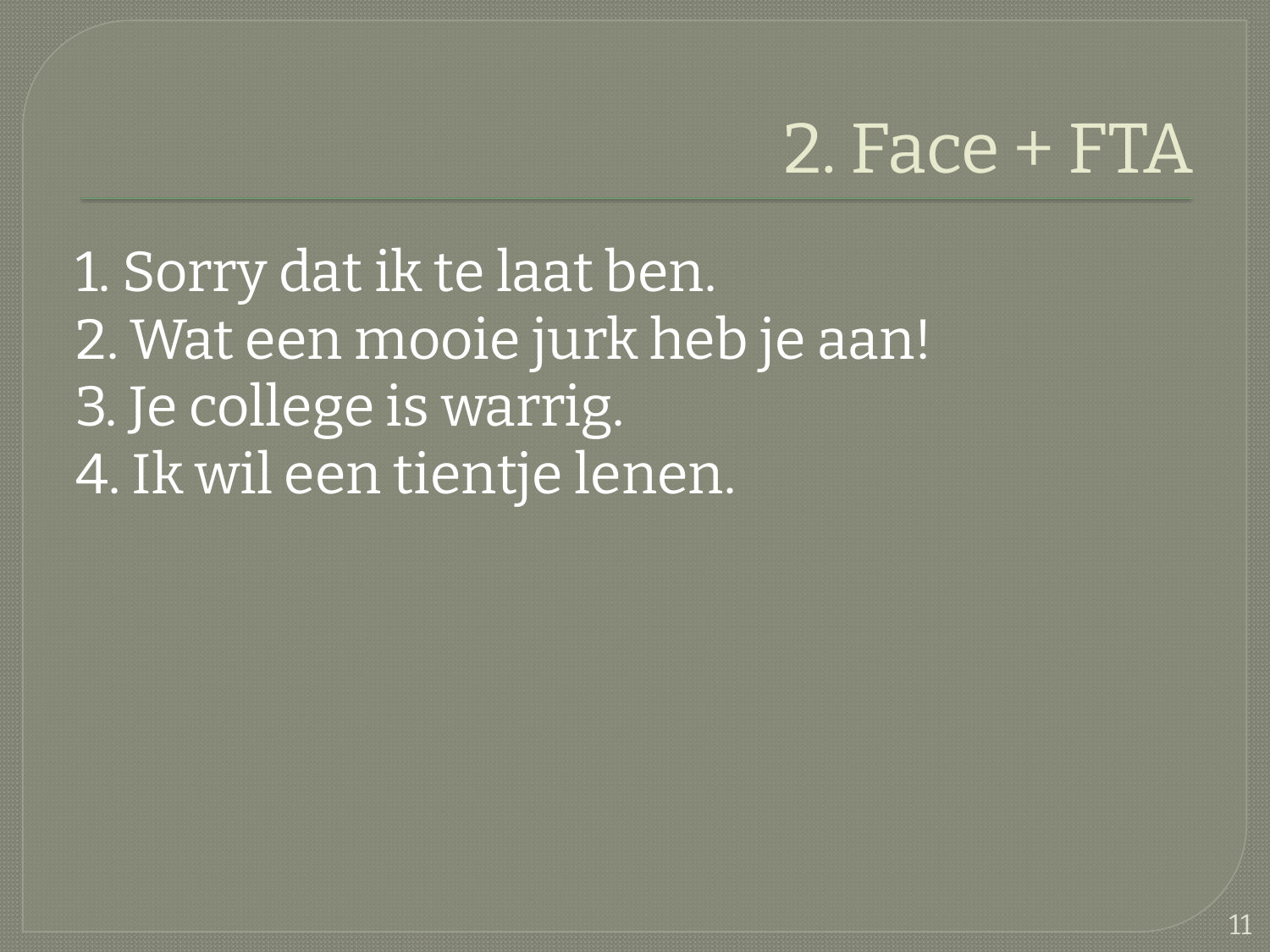

# 2. Face + FTA
1. Sorry dat ik te laat ben.
2. Wat een mooie jurk heb je aan!
3. Je college is warrig.
4. Ik wil een tientje lenen.
11